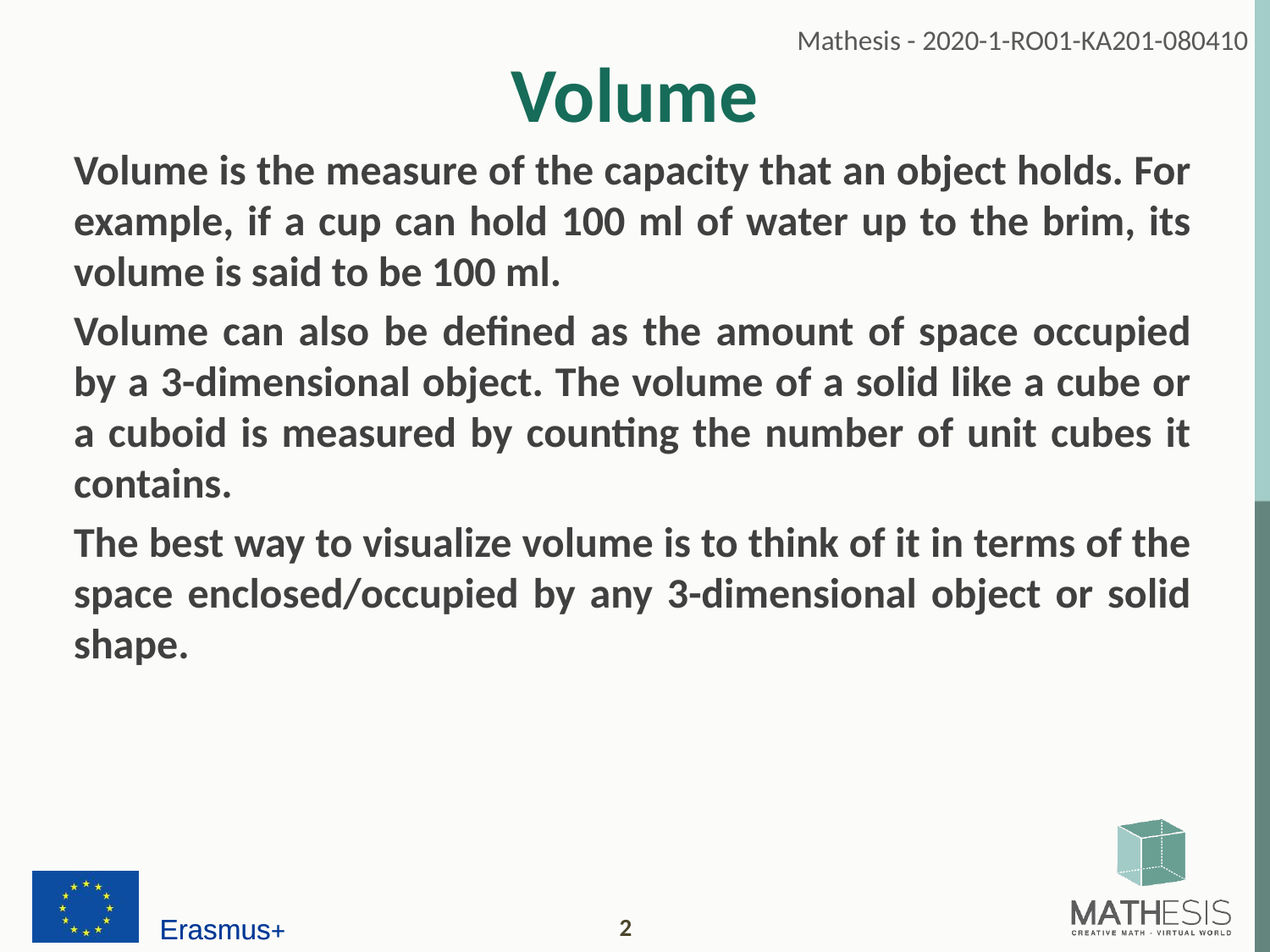

# Volume
Volume is the measure of the capacity that an object holds. For example, if a cup can hold 100 ml of water up to the brim, its volume is said to be 100 ml.
Volume can also be defined as the amount of space occupied by a 3-dimensional object. The volume of a solid like a cube or a cuboid is measured by counting the number of unit cubes it contains.
The best way to visualize volume is to think of it in terms of the space enclosed/occupied by any 3-dimensional object or solid shape.